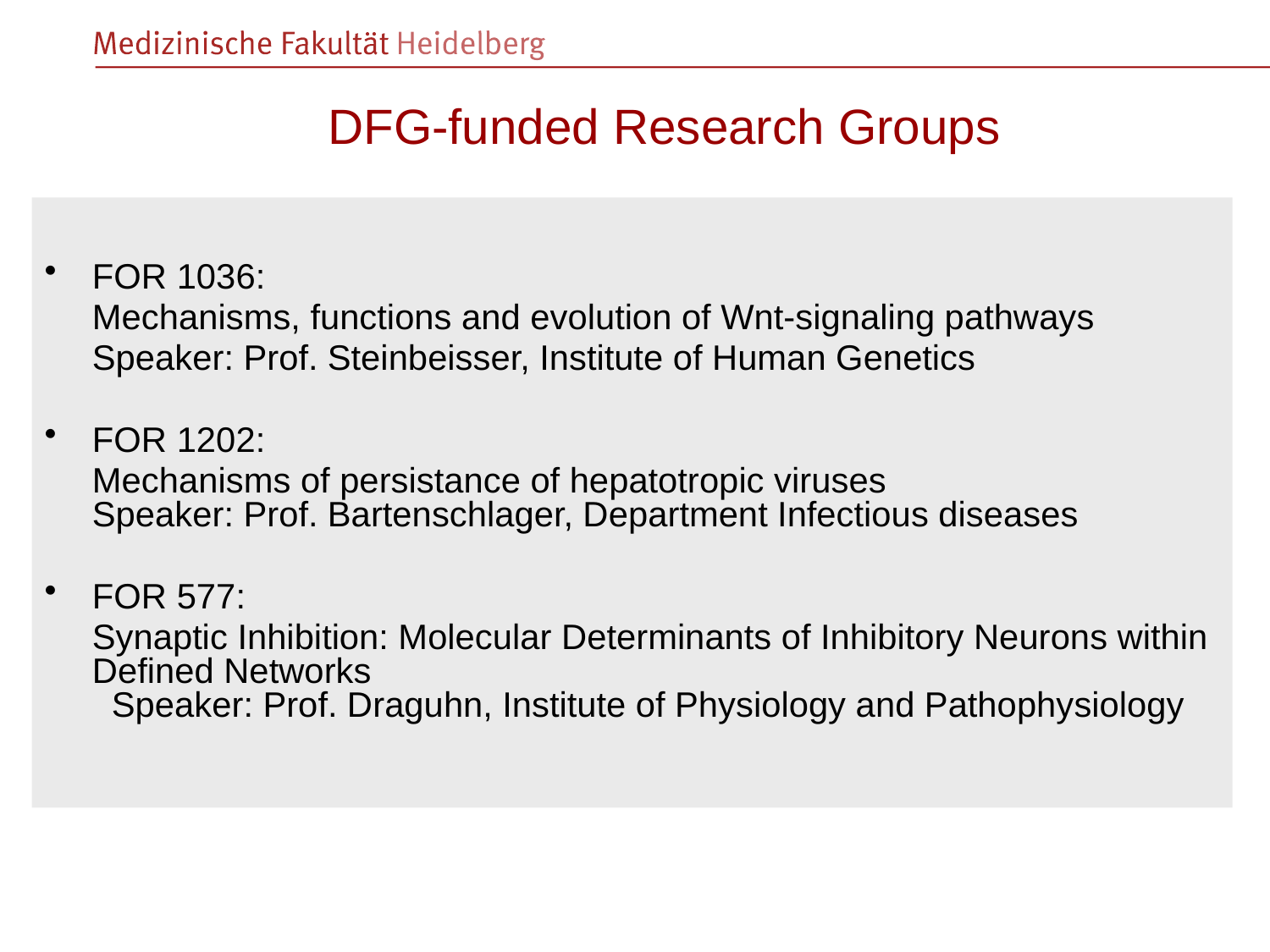

# DFG-funded Research Groups

FOR 1036:
	Mechanisms, functions and evolution of Wnt-signaling pathways
	Speaker: Prof. Steinbeisser, Institute of Human Genetics

FOR 1202:
	Mechanisms of persistance of hepatotropic viruses                             Speaker: Prof. Bartenschlager, Department Infectious diseases

FOR 577:
	Synaptic Inhibition: Molecular Determinants of Inhibitory Neurons within Defined Networks                                                                                          Speaker: Prof. Draguhn, Institute of Physiology and Pathophysiology